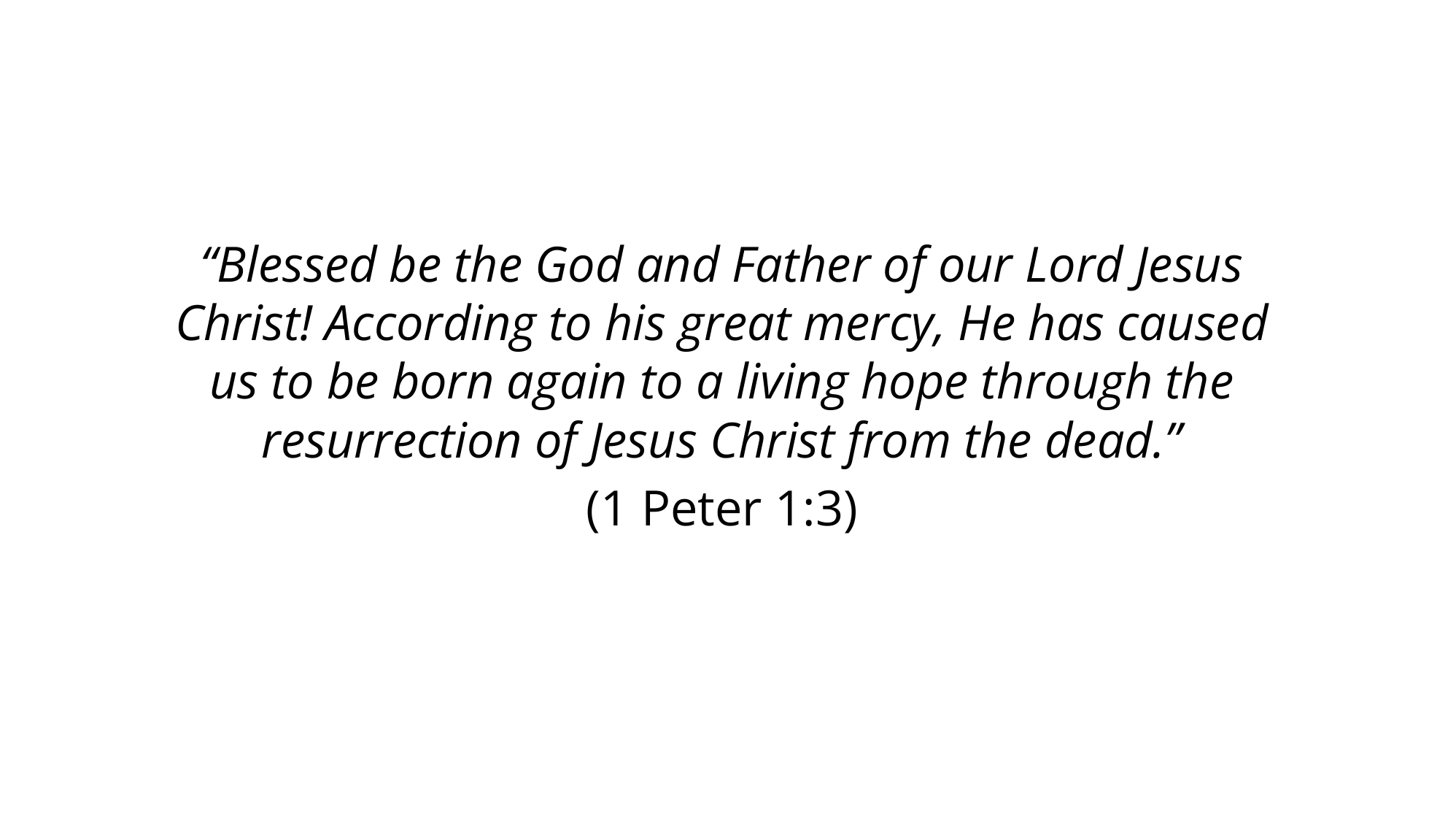

“Blessed be the God and Father of our Lord Jesus Christ! According to his great mercy, He has caused us to be born again to a living hope through the resurrection of Jesus Christ from the dead.”
(1 Peter 1:3)